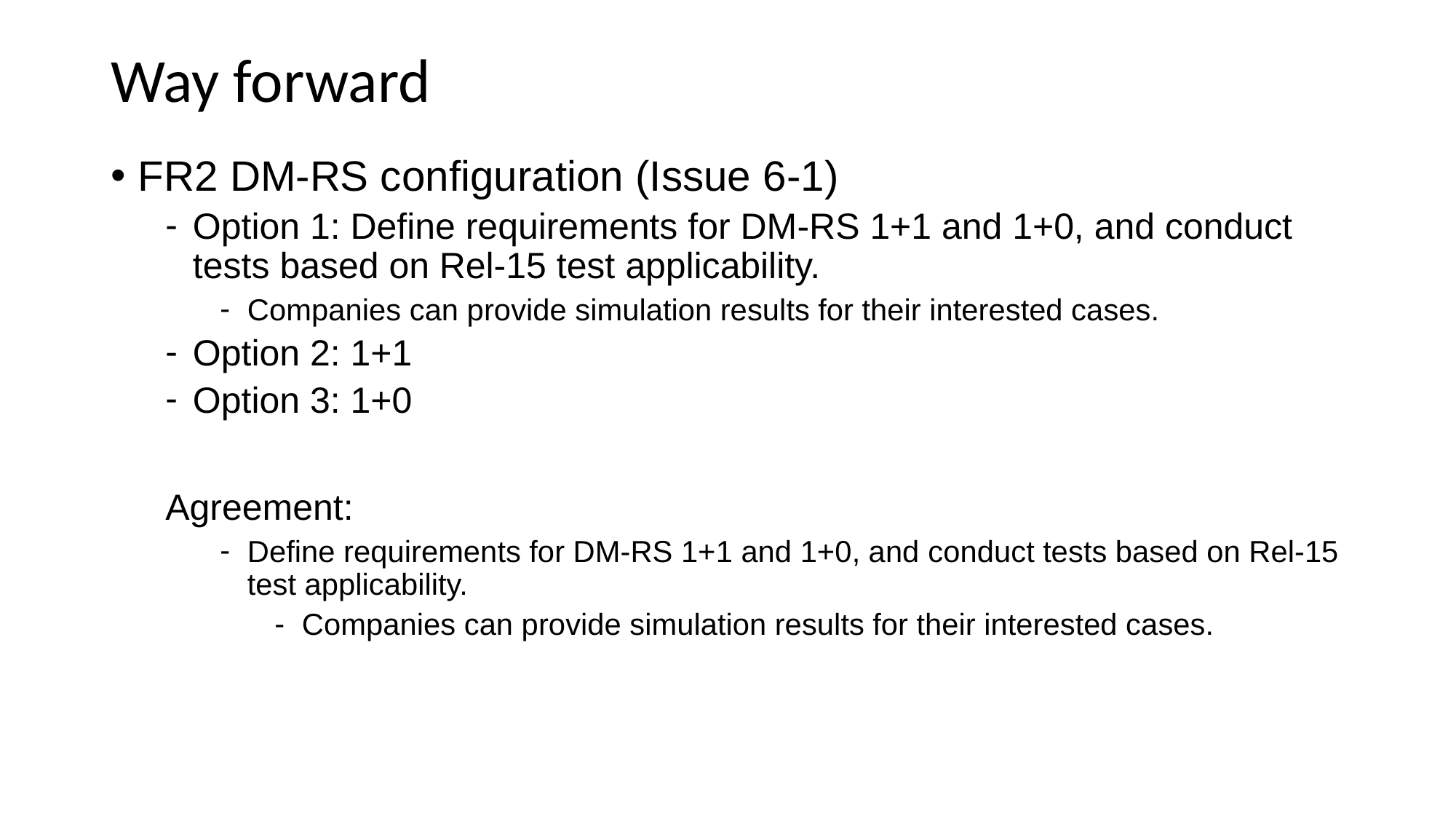

# Way forward
FR2 DM-RS configuration (Issue 6-1)
Option 1: Define requirements for DM-RS 1+1 and 1+0, and conduct tests based on Rel-15 test applicability.
Companies can provide simulation results for their interested cases.
Option 2: 1+1
Option 3: 1+0

Agreement:
Define requirements for DM-RS 1+1 and 1+0, and conduct tests based on Rel-15 test applicability.
Companies can provide simulation results for their interested cases.